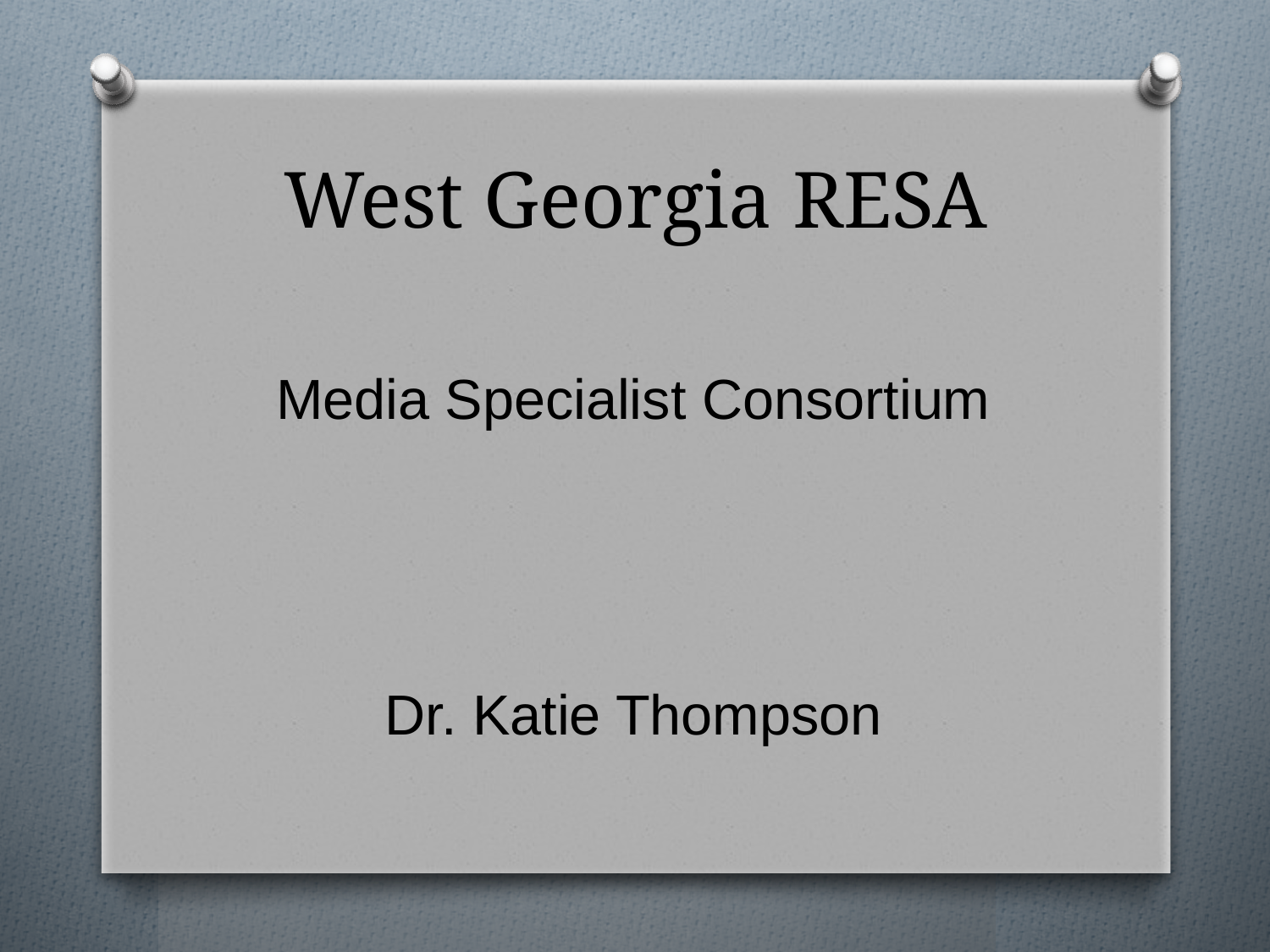

# West Georgia RESA

Media Specialist Consortium

Dr. Katie Thompson